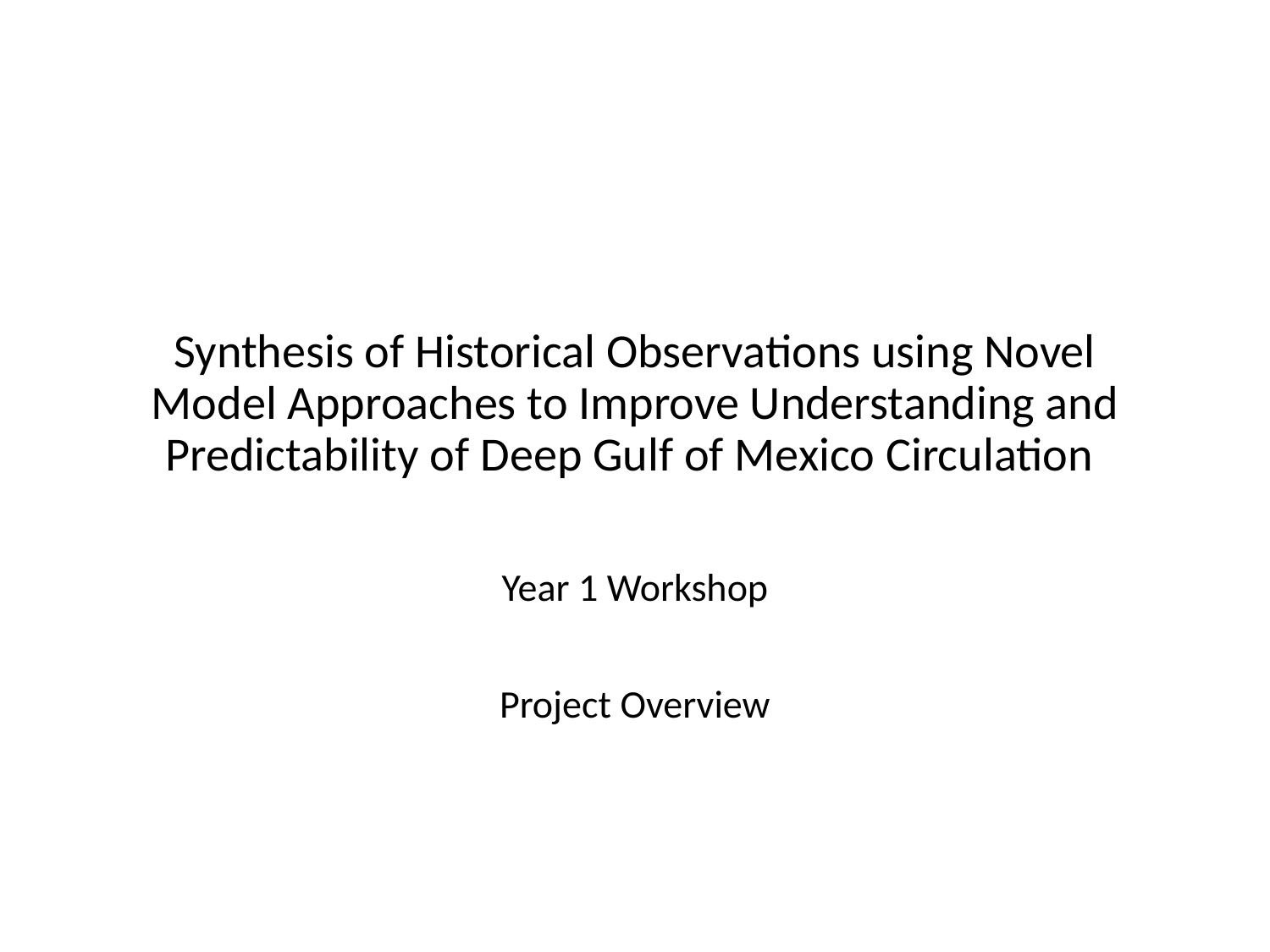

# Synthesis of Historical Observations using Novel Model Approaches to Improve Understanding and Predictability of Deep Gulf of Mexico Circulation
Year 1 Workshop

Project Overview